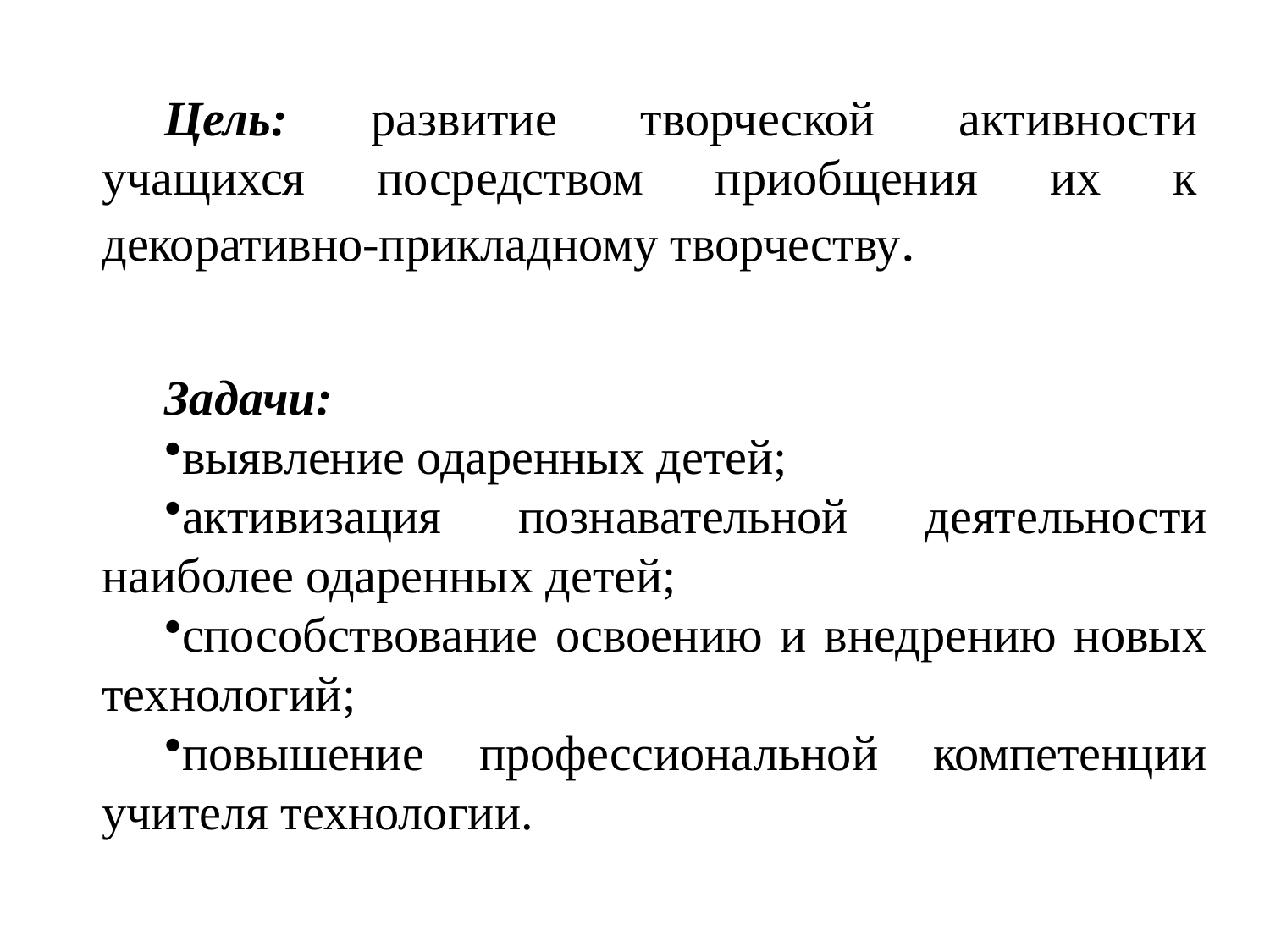

Цель: развитие творческой активности учащихся посредством приобщения их к декоративно-прикладному творчеству.
Задачи:
выявление одаренных детей;
активизация познавательной деятельности наиболее одаренных детей;
способствование освоению и внедрению новых технологий;
повышение профессиональной компетенции учителя технологии.